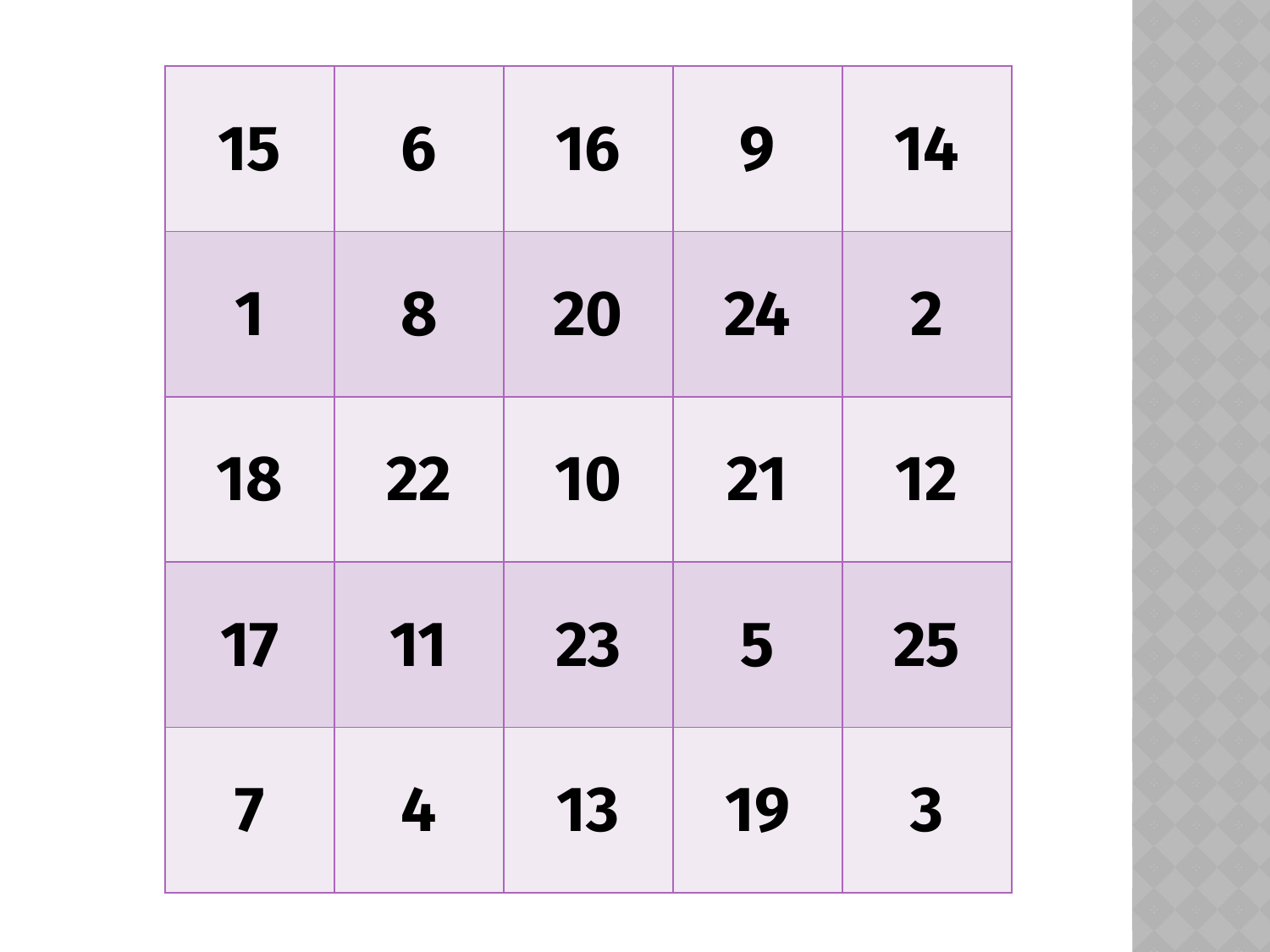

| 15 | 6 | 16 | 9 | 14 |
| --- | --- | --- | --- | --- |
| 1 | 8 | 20 | 24 | 2 |
| 18 | 22 | 10 | 21 | 12 |
| 17 | 11 | 23 | 5 | 25 |
| 7 | 4 | 13 | 19 | 3 |